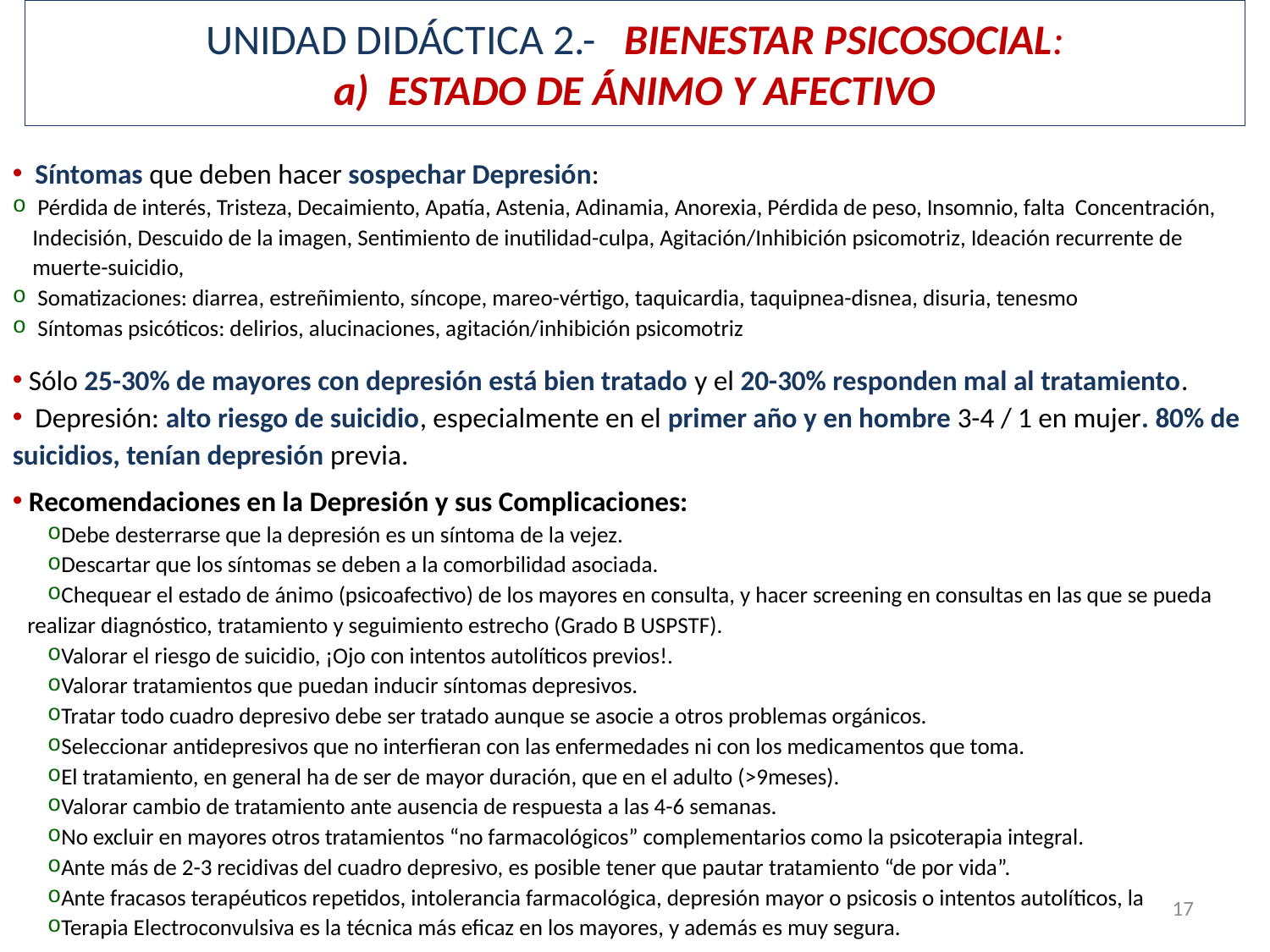

# UNIDAD DIDÁCTICA 2.-   BIENESTAR PSICOSOCIAL: a)  ESTADO DE ÁNIMO Y AFECTIVO
  Síntomas que deben hacer sospechar Depresión:
 Pérdida de interés, Tristeza, Decaimiento, Apatía, Astenia, Adinamia, Anorexia, Pérdida de peso, Insomnio, falta  Concentración, Indecisión, Descuido de la imagen, Sentimiento de inutilidad-culpa, Agitación/Inhibición psicomotriz, Ideación recurrente de muerte-suicidio,
 Somatizaciones: diarrea, estreñimiento, síncope, mareo-vértigo, taquicardia, taquipnea-disnea, disuria, tenesmo
 Síntomas psicóticos: delirios, alucinaciones, agitación/inhibición psicomotriz

 Sólo 25-30% de mayores con depresión está bien tratado y el 20-30% responden mal al tratamiento.
  Depresión: alto riesgo de suicidio, especialmente en el primer año y en hombre 3-4 / 1 en mujer. 80% de suicidios, tenían depresión previa.

 Recomendaciones en la Depresión y sus Complicaciones:
Debe desterrarse que la depresión es un síntoma de la vejez.
Descartar que los síntomas se deben a la comorbilidad asociada.
Chequear el estado de ánimo (psicoafectivo) de los mayores en consulta, y hacer screening en consultas en las que se pueda realizar diagnóstico, tratamiento y seguimiento estrecho (Grado B USPSTF).
Valorar el riesgo de suicidio, ¡Ojo con intentos autolíticos previos!.
Valorar tratamientos que puedan inducir síntomas depresivos.
Tratar todo cuadro depresivo debe ser tratado aunque se asocie a otros problemas orgánicos.
Seleccionar antidepresivos que no interfieran con las enfermedades ni con los medicamentos que toma.
El tratamiento, en general ha de ser de mayor duración, que en el adulto (>9meses).
Valorar cambio de tratamiento ante ausencia de respuesta a las 4-6 semanas.
No excluir en mayores otros tratamientos “no farmacológicos” complementarios como la psicoterapia integral.
Ante más de 2-3 recidivas del cuadro depresivo, es posible tener que pautar tratamiento “de por vida”.
Ante fracasos terapéuticos repetidos, intolerancia farmacológica, depresión mayor o psicosis o intentos autolíticos, la
Terapia Electroconvulsiva es la técnica más eficaz en los mayores, y además es muy segura.

17